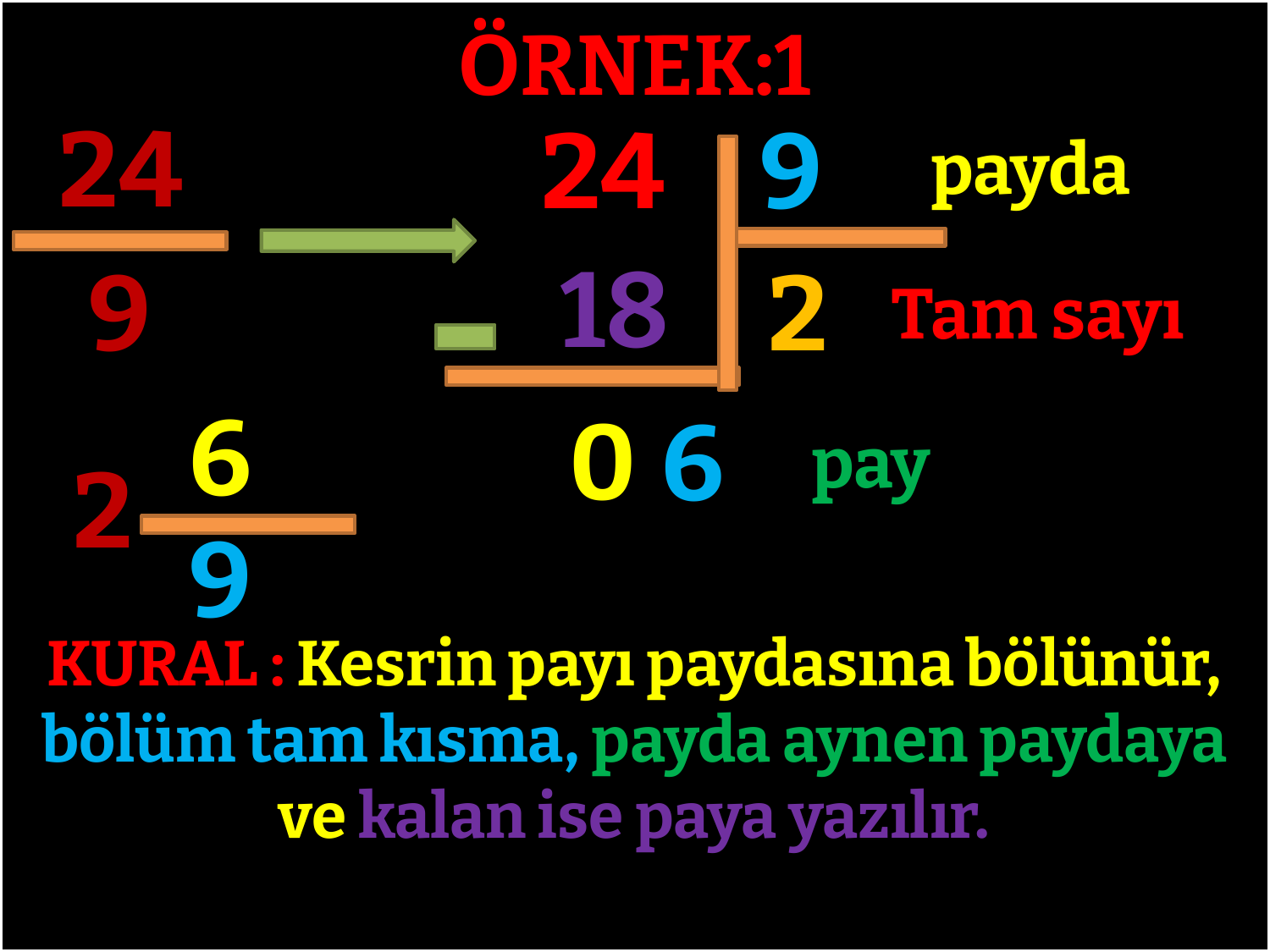

ÖRNEK:1
24
24
9
payda

18
9
2
Tam sayı

#

6
0
6
pay
2

9
KURAL : Kesrin payı paydasına bölünür, bölüm tam kısma, payda aynen paydaya ve kalan ise paya yazılır.